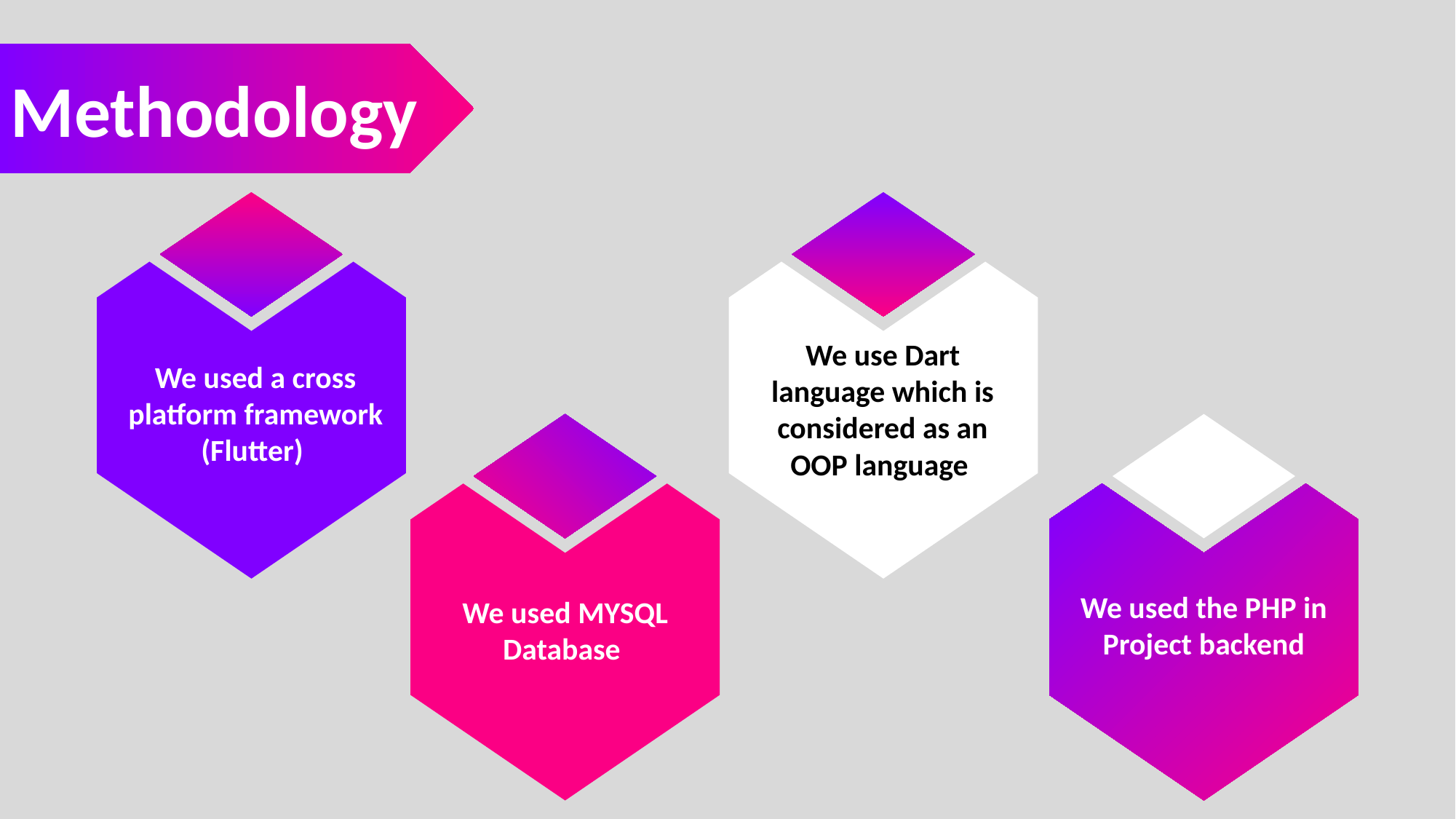

Methodology

We use Dart language which is considered as an OOP language
We used a cross platform framework (Flutter)

We used the PHP in Project backend
We used MYSQL Database